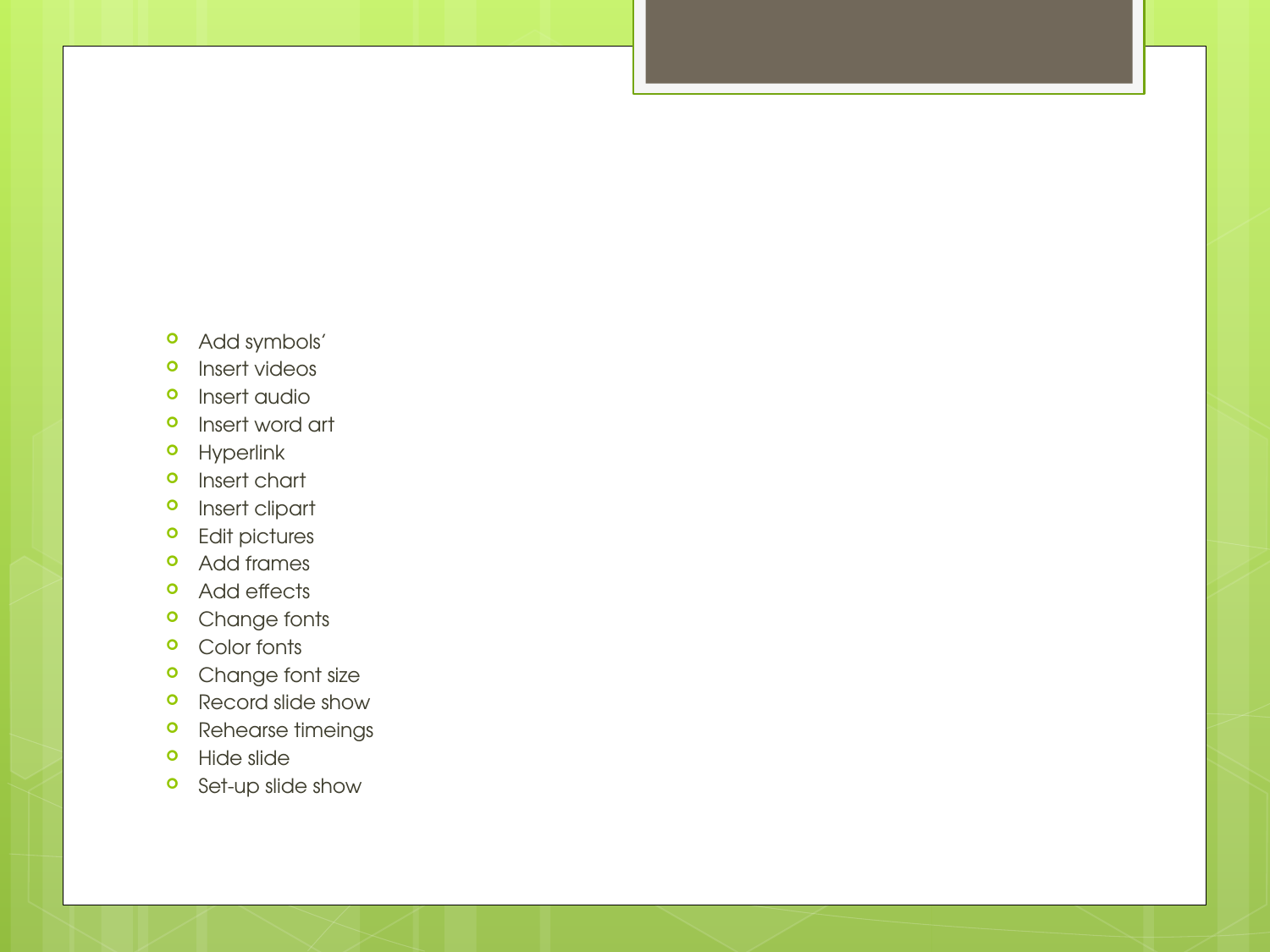

#
Add symbols’
Insert videos
Insert audio
Insert word art
Hyperlink
Insert chart
Insert clipart
Edit pictures
Add frames
Add effects
Change fonts
Color fonts
Change font size
Record slide show
Rehearse timeings
Hide slide
Set-up slide show